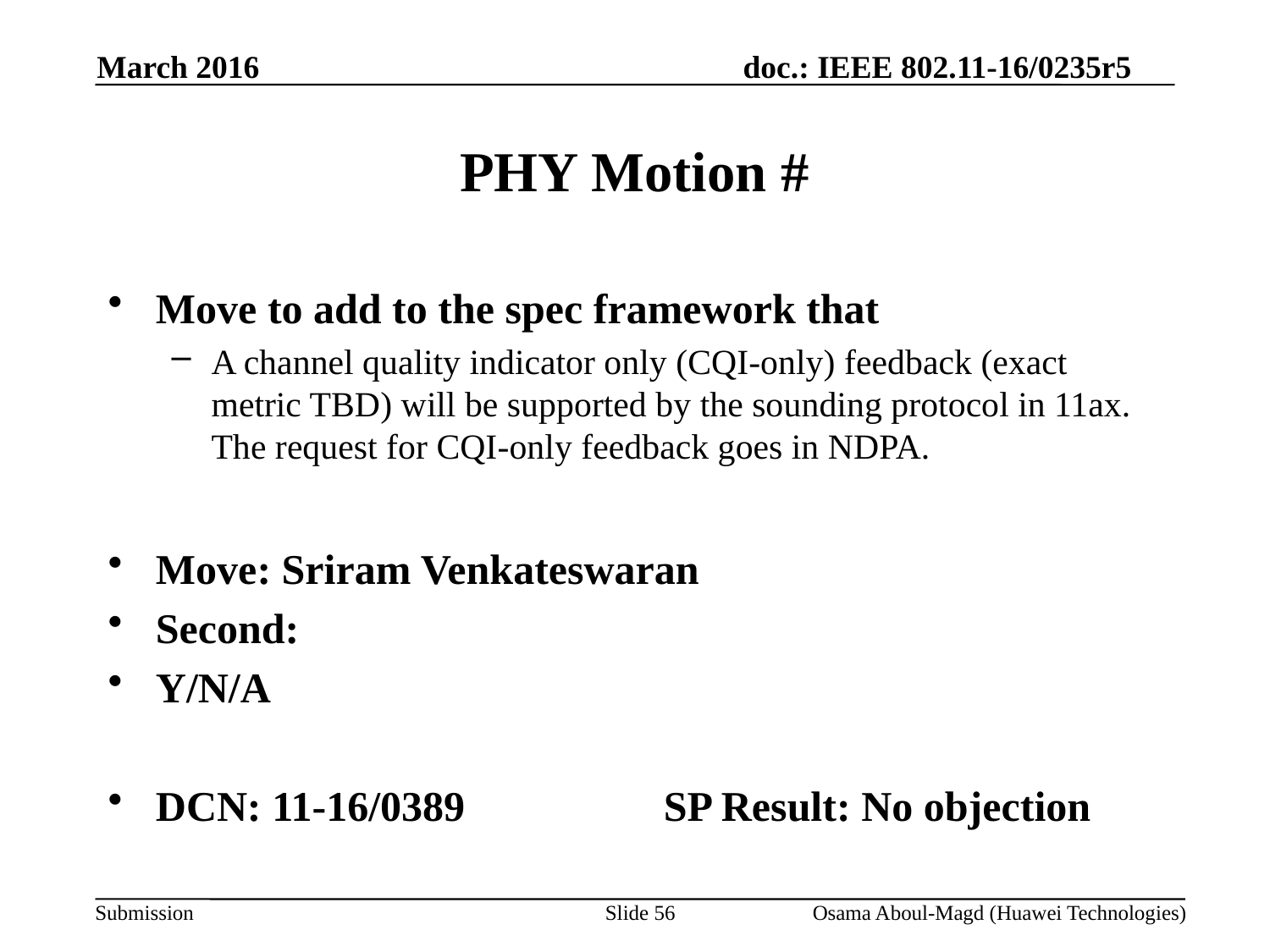

March 2016
# PHY Motion #
Move to add to the spec framework that
A channel quality indicator only (CQI-only) feedback (exact metric TBD) will be supported by the sounding protocol in 11ax. The request for CQI-only feedback goes in NDPA.

Move: Sriram Venkateswaran
Second:
Y/N/A

DCN: 11-16/0389		SP Result: No objection

Slide 56
Osama Aboul-Magd (Huawei Technologies)